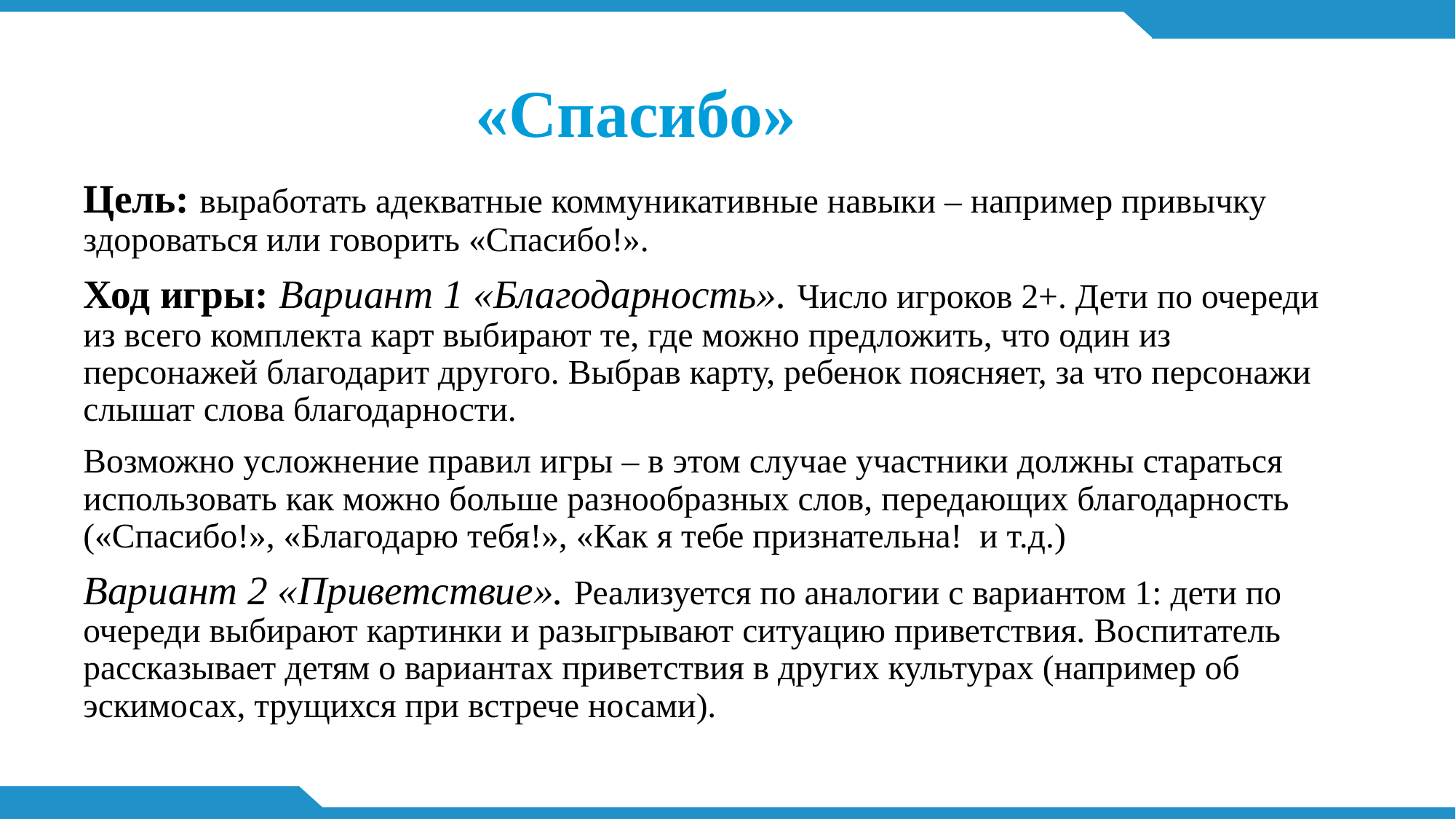

# «Спасибо»
Цель: выработать адекватные коммуникативные навыки – например привычку здороваться или говорить «Спасибо!».
Ход игры: Вариант 1 «Благодарность». Число игроков 2+. Дети по очереди из всего комплекта карт выбирают те, где можно предложить, что один из персонажей благодарит другого. Выбрав карту, ребенок поясняет, за что персонажи слышат слова благодарности.
Возможно усложнение правил игры – в этом случае участники должны стараться использовать как можно больше разнообразных слов, передающих благодарность («Спасибо!», «Благодарю тебя!», «Как я тебе признательна!  и т.д.)
Вариант 2 «Приветствие». Реализуется по аналогии с вариантом 1: дети по очереди выбирают картинки и разыгрывают ситуацию приветствия. Воспитатель рассказывает детям о вариантах приветствия в других культурах (например об эскимосах, трущихся при встрече носами).